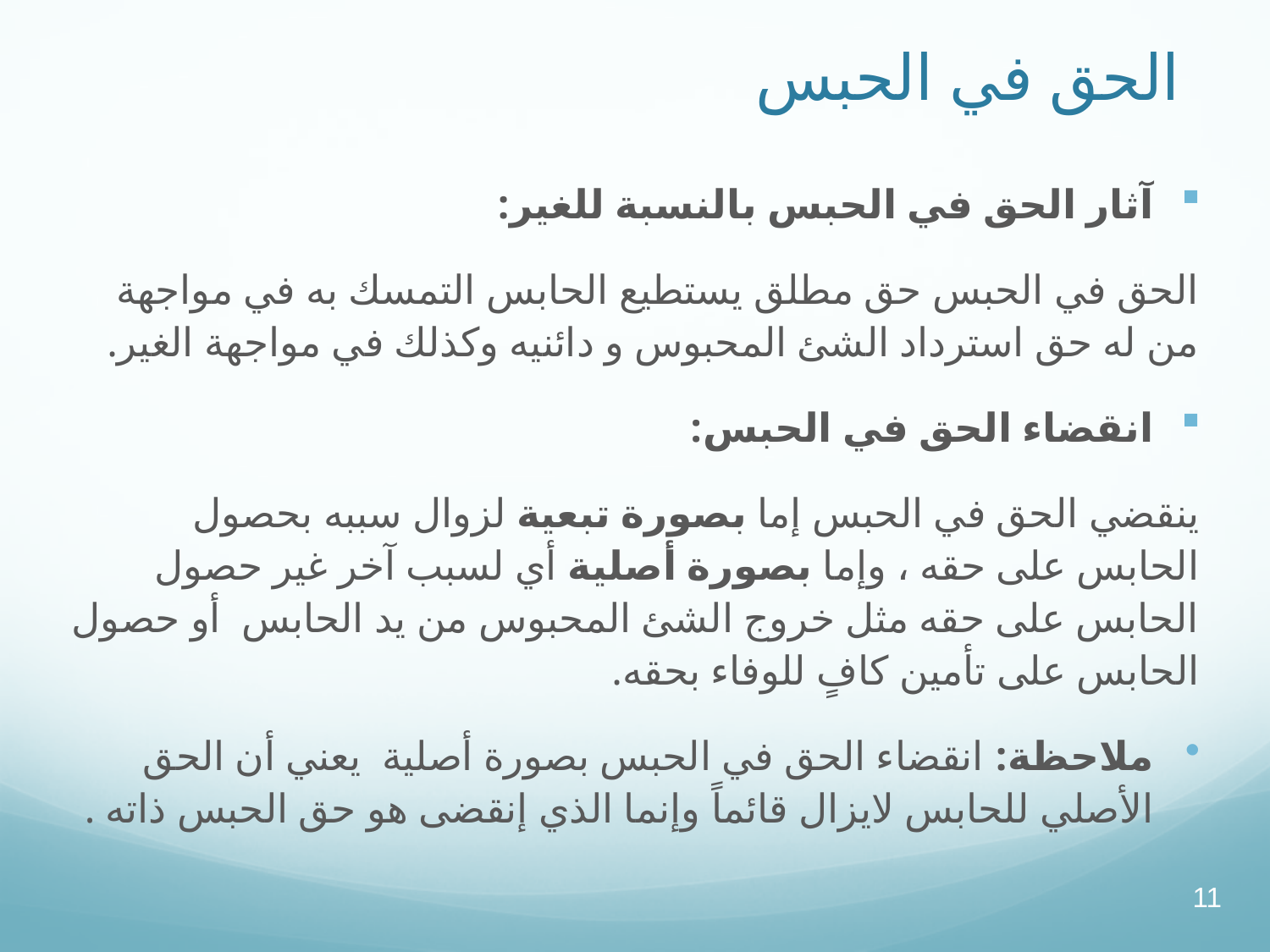

# الحق في الحبس
آثار الحق في الحبس بالنسبة للغير:
الحق في الحبس حق مطلق يستطيع الحابس التمسك به في مواجهة من له حق استرداد الشئ المحبوس و دائنيه وكذلك في مواجهة الغير.
انقضاء الحق في الحبس:
ينقضي الحق في الحبس إما بصورة تبعية لزوال سببه بحصول الحابس على حقه ، وإما بصورة أصلية أي لسبب آخر غير حصول الحابس على حقه مثل خروج الشئ المحبوس من يد الحابس  أو حصول الحابس على تأمين كافٍ للوفاء بحقه.
ملاحظة: انقضاء الحق في الحبس بصورة أصلية  يعني أن الحق الأصلي للحابس لايزال قائماً وإنما الذي إنقضى هو حق الحبس ذاته .
11